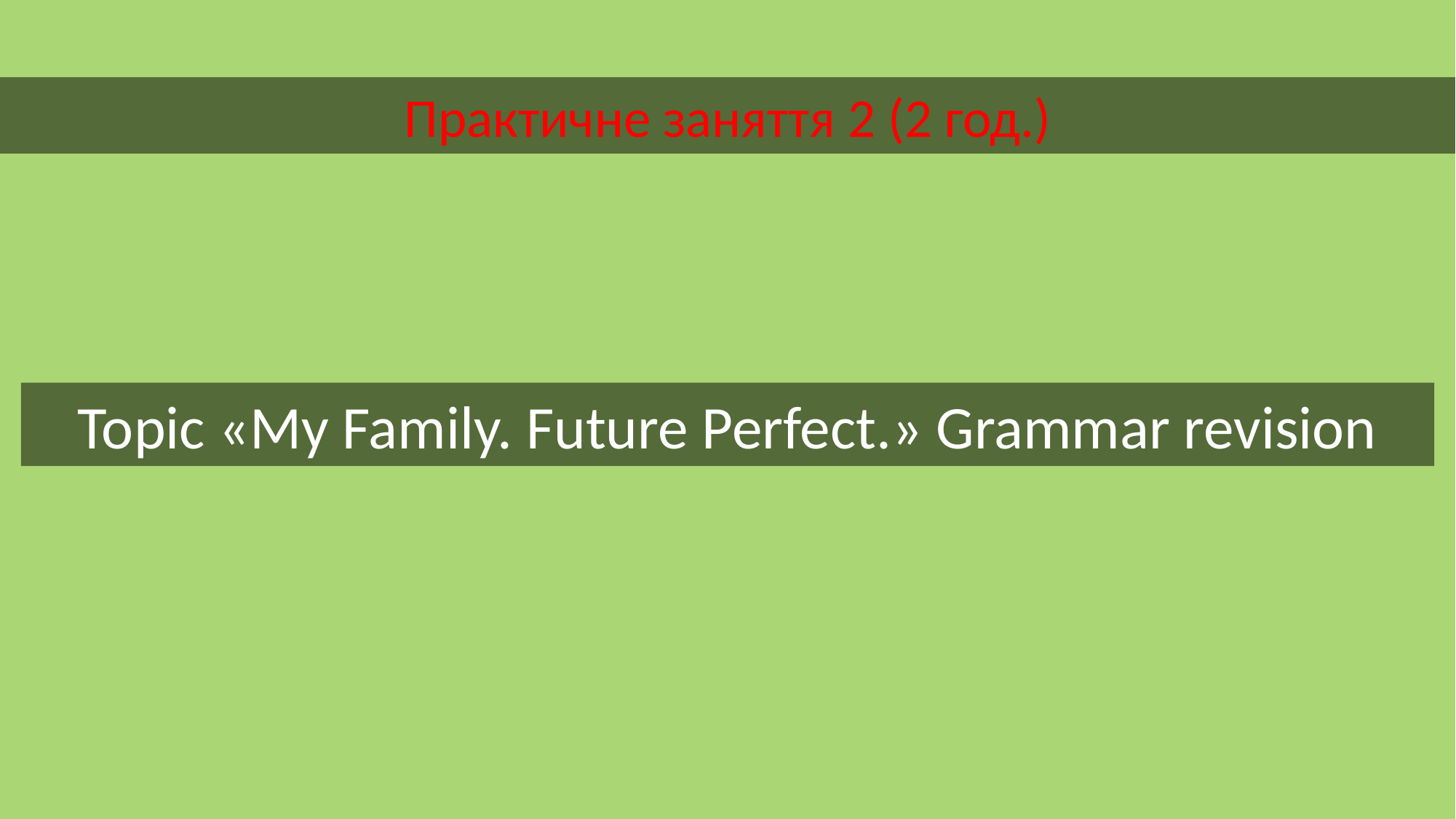

Практичне заняття 2 (2 год.)
Topic «My Family. Future Perfect.» Grammar revision